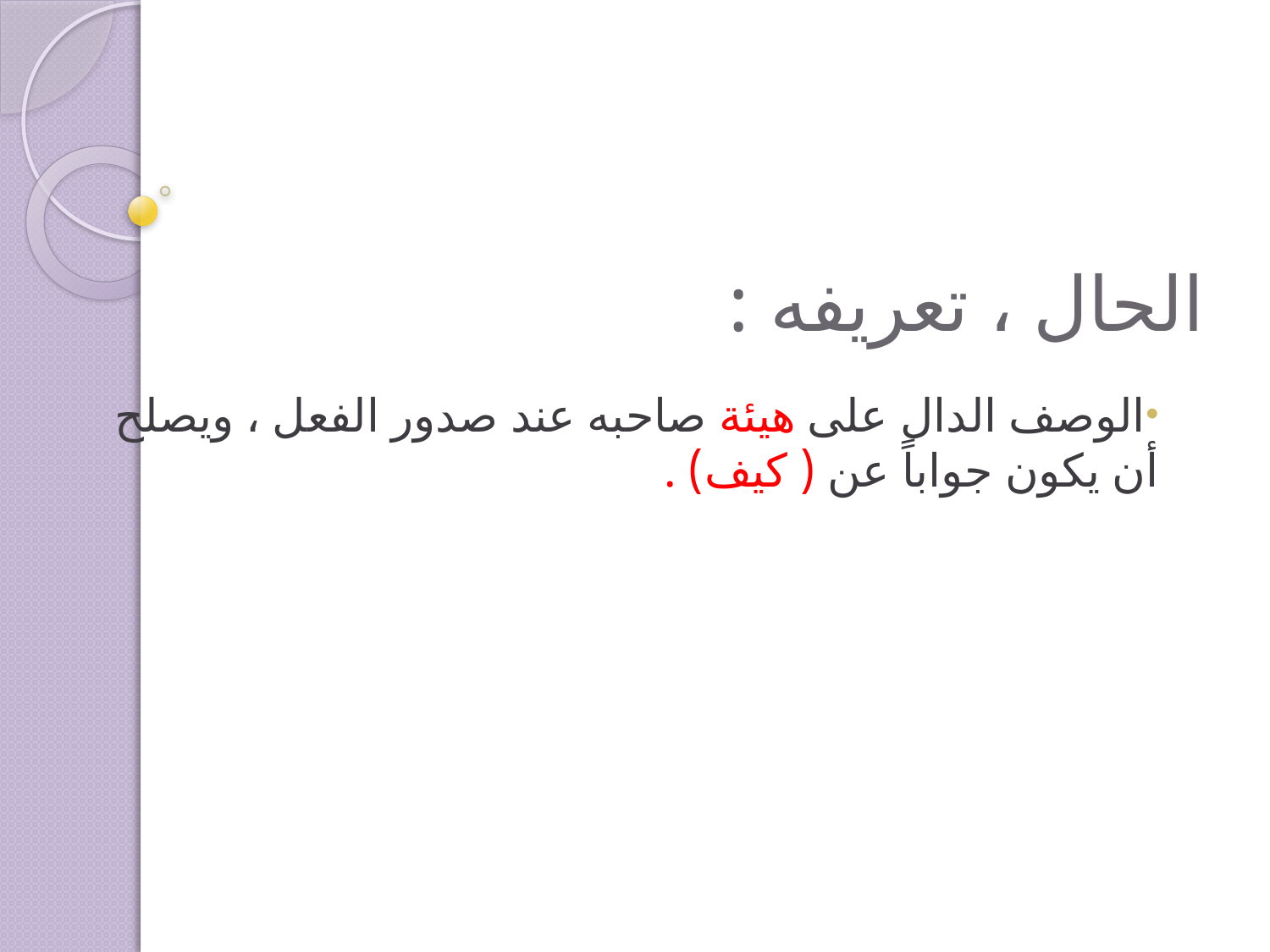

# الحال ، تعريفه :
الوصف الدال على هيئة صاحبه عند صدور الفعل ، ويصلح أن يكون جواباً عن ( كيف) .